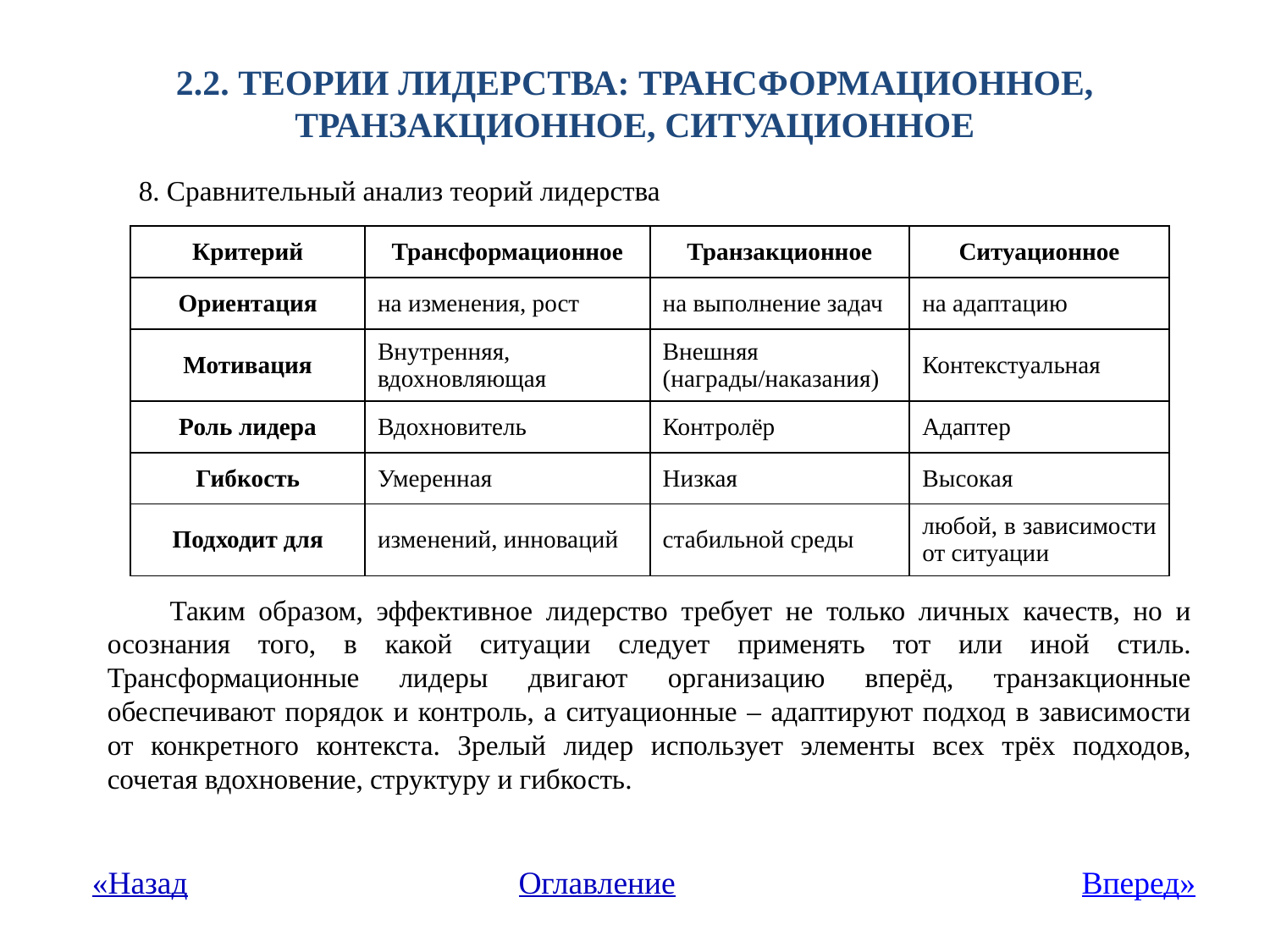

# 2.2. Теории лидерства: трансформационное, транзакционное, ситуационное
8. Сравнительный анализ теорий лидерства

| Критерий | Трансформационное | Транзакционное | Ситуационное |
| --- | --- | --- | --- |
| Ориентация | на изменения, рост | на выполнение задач | на адаптацию |
| Мотивация | Внутренняя, вдохновляющая | Внешняя (награды/наказания) | Контекстуальная |
| Роль лидера | Вдохновитель | Контролёр | Адаптер |
| Гибкость | Умеренная | Низкая | Высокая |
| Подходит для | изменений, инноваций | стабильной среды | любой, в зависимости от ситуации |
Таким образом, эффективное лидерство требует не только личных качеств, но и осознания того, в какой ситуации следует применять тот или иной стиль. Трансформационные лидеры двигают организацию вперёд, транзакционные обеспечивают порядок и контроль, а ситуационные – адаптируют подход в зависимости от конкретного контекста. Зрелый лидер использует элементы всех трёх подходов, сочетая вдохновение, структуру и гибкость.
«Назад
Оглавление
Вперед»